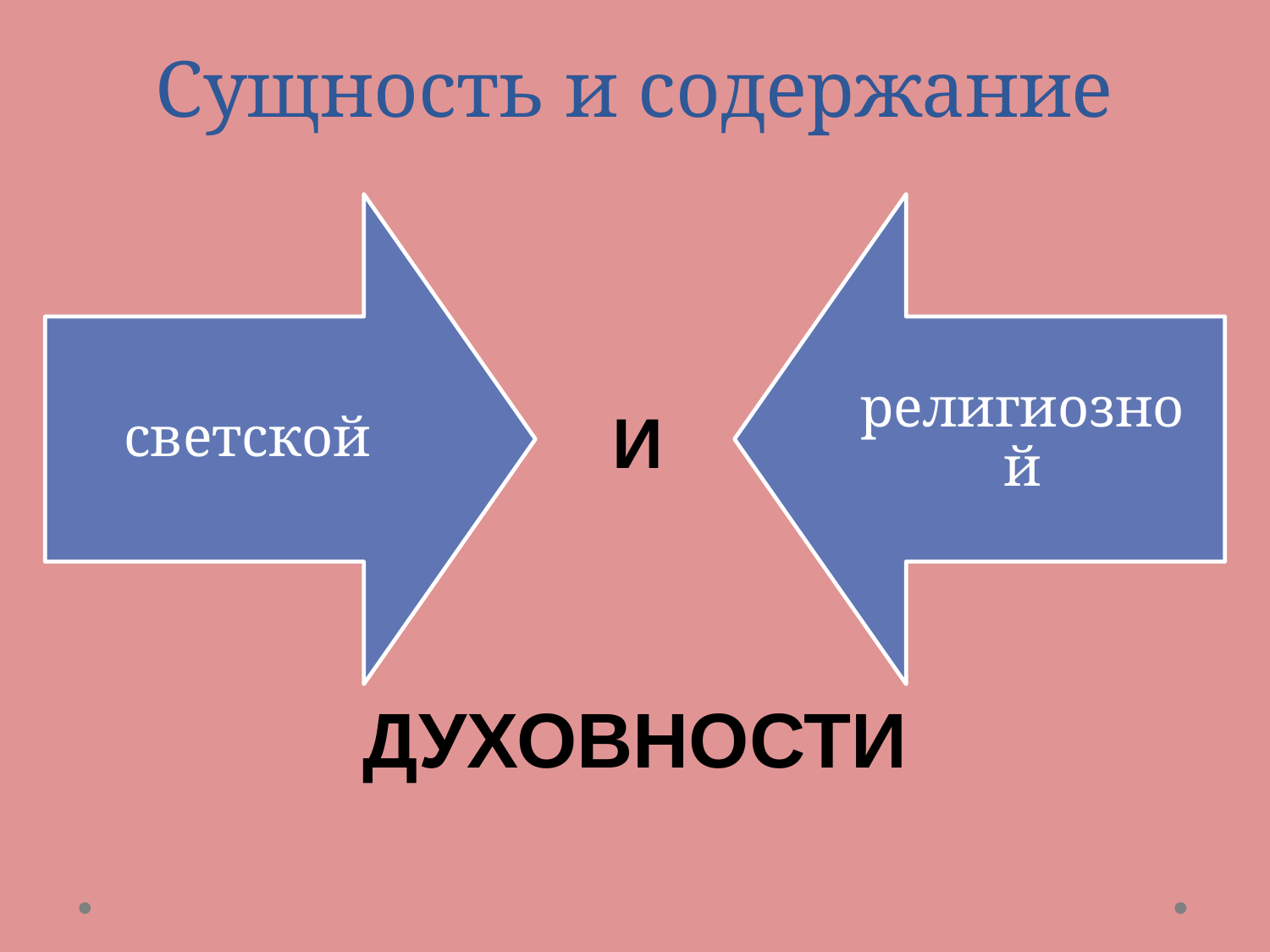

# Сущность и содержание
светской
религиозной
 И
ДУХОВНОСТИ